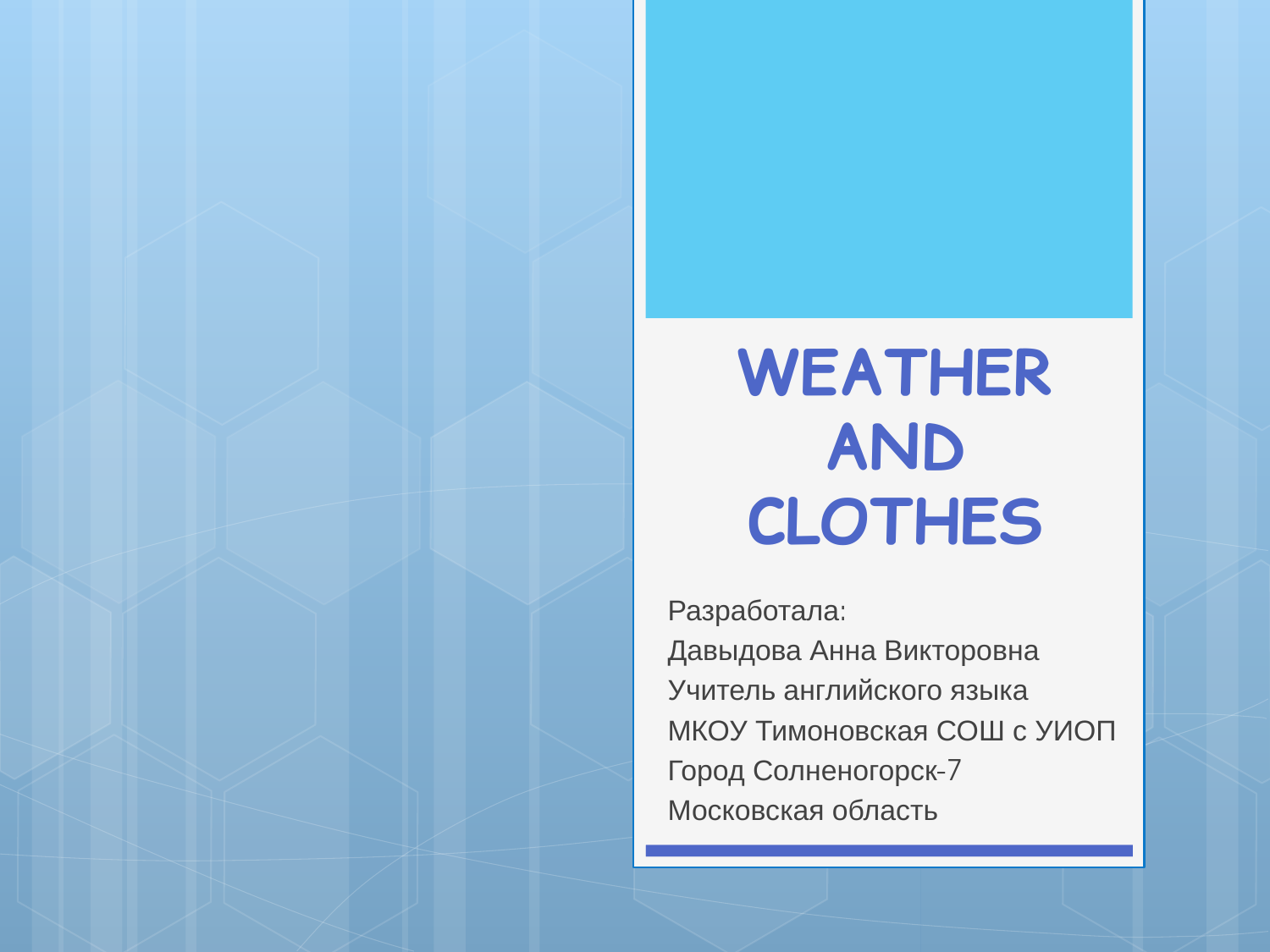

# WEATHER AND CLOTHES
Разработала:
Давыдова Анна Викторовна
Учитель английского языка
МКОУ Тимоновская СОШ с УИОП
Город Солненогорск-7
Московская область